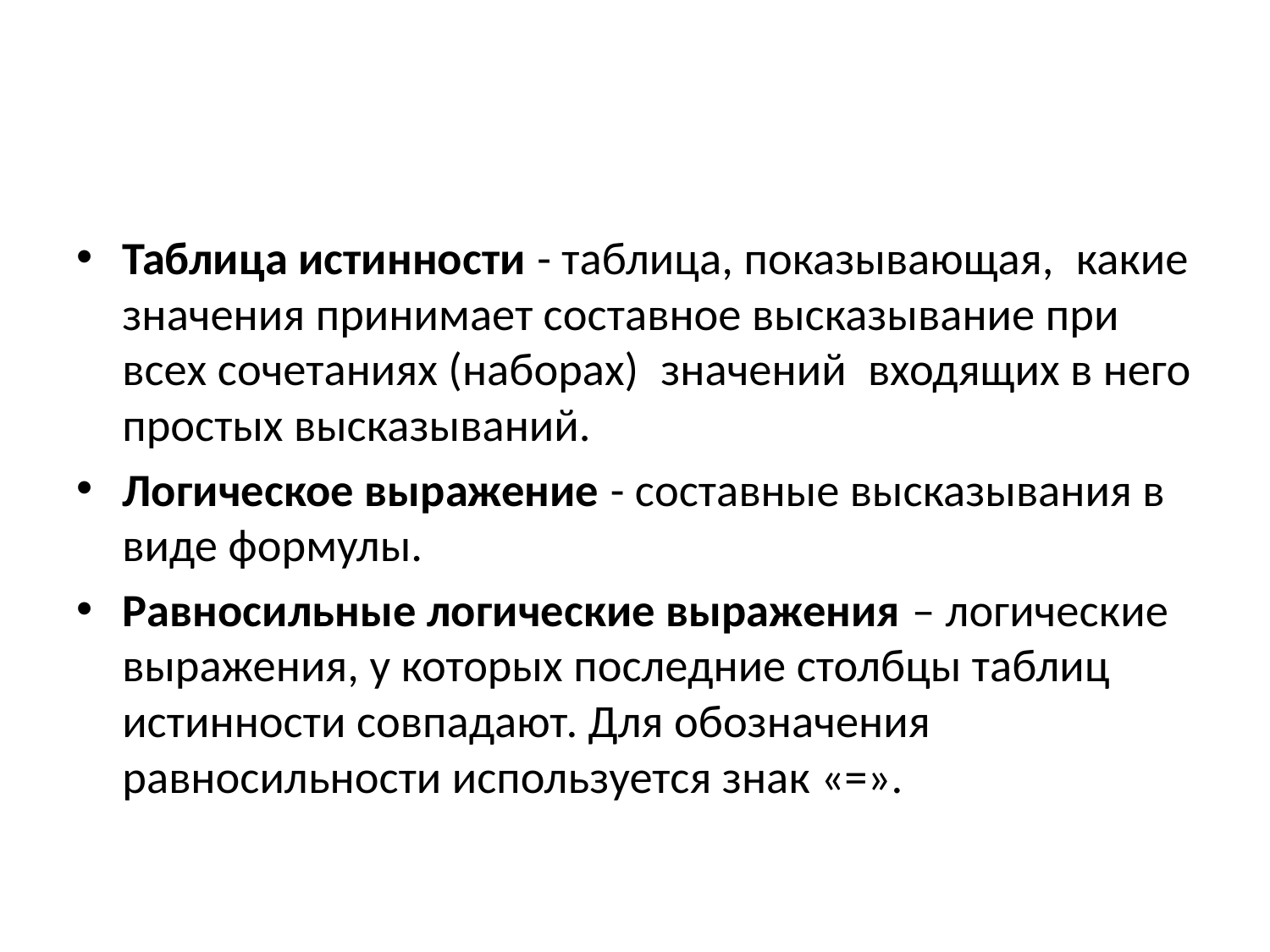

#
Таблица истинности - таблица, показывающая,  какие значения принимает составное высказывание при  всех сочетаниях (наборах)  значений  входящих в него простых высказываний.
Логическое выражение - составные высказывания в виде формулы.
Равносильные логические выражения – логические выражения, у которых последние столбцы таблиц истинности совпадают. Для обозначения равносильности используется знак «=».